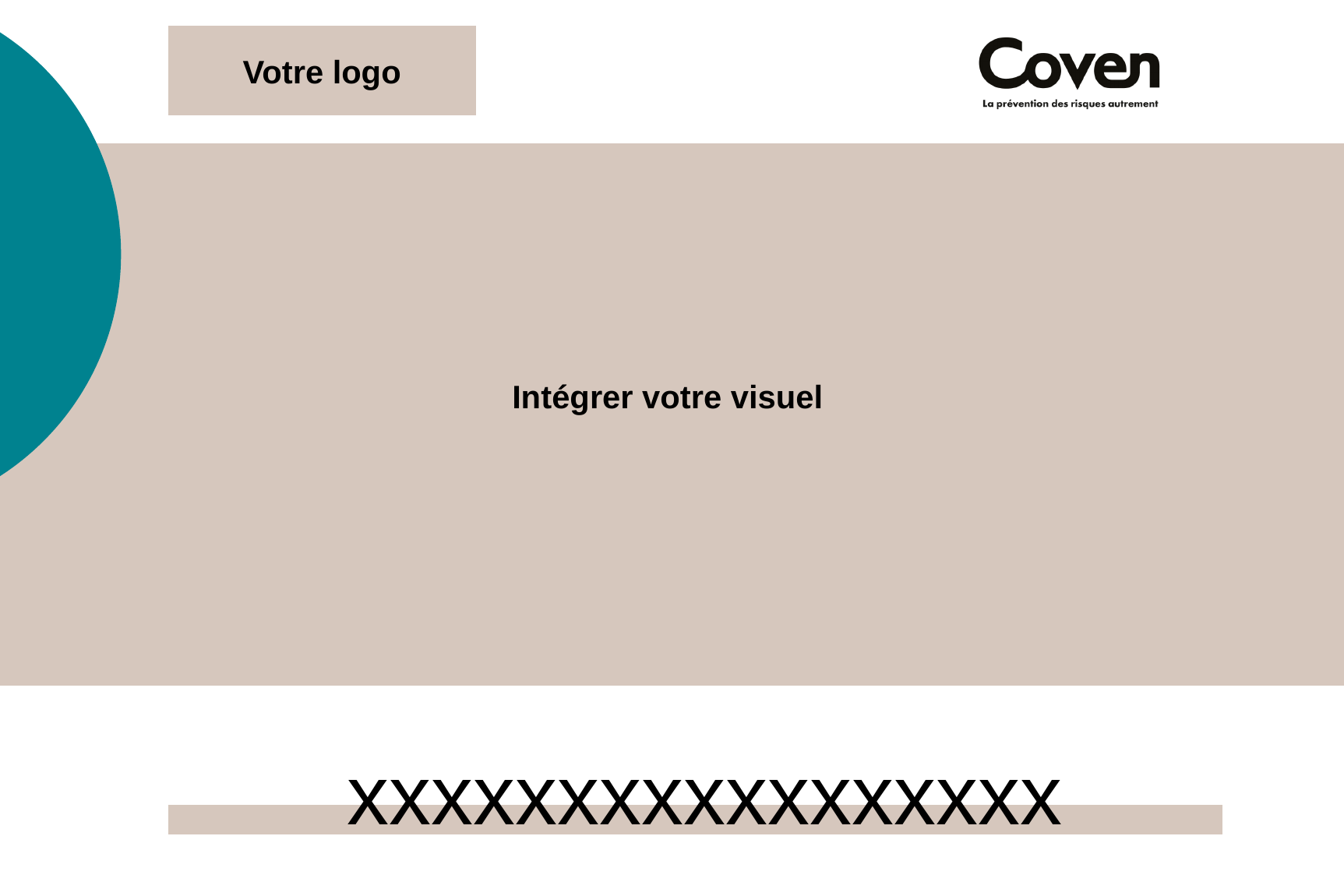

Votre logo

Intégrer votre visuel
xxxxxxxxxxxxxxxxx

Entre enquêtes et défis, immergez-vous dans une activité ludique et préventive où la communication interéquipe est indispensable !